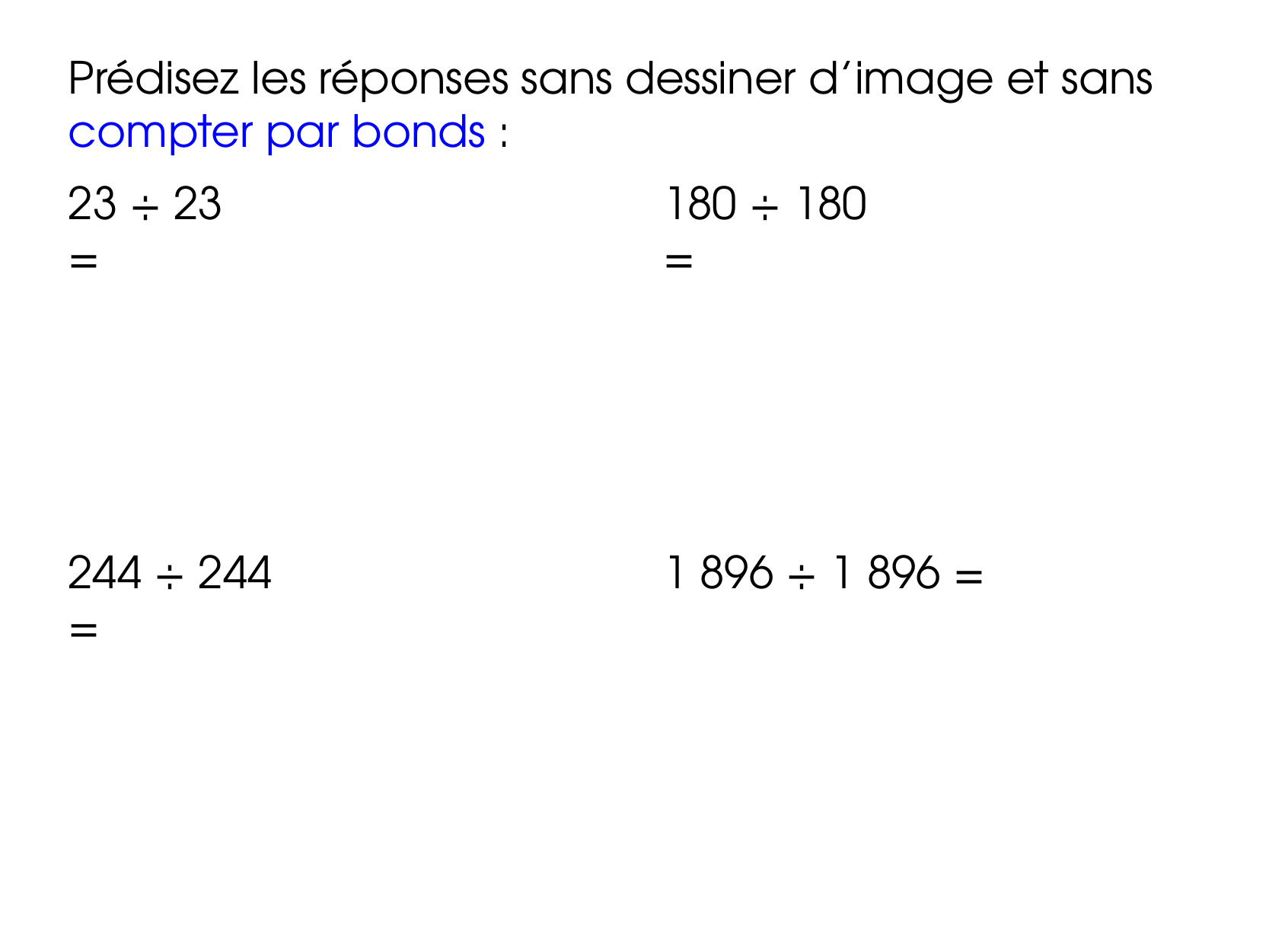

Prédisez les réponses sans dessiner d’image et sans compter par bonds :
23 ÷ 23 =
180 ÷ 180 =
244 ÷ 244 =
1 896 ÷ 1 896 =